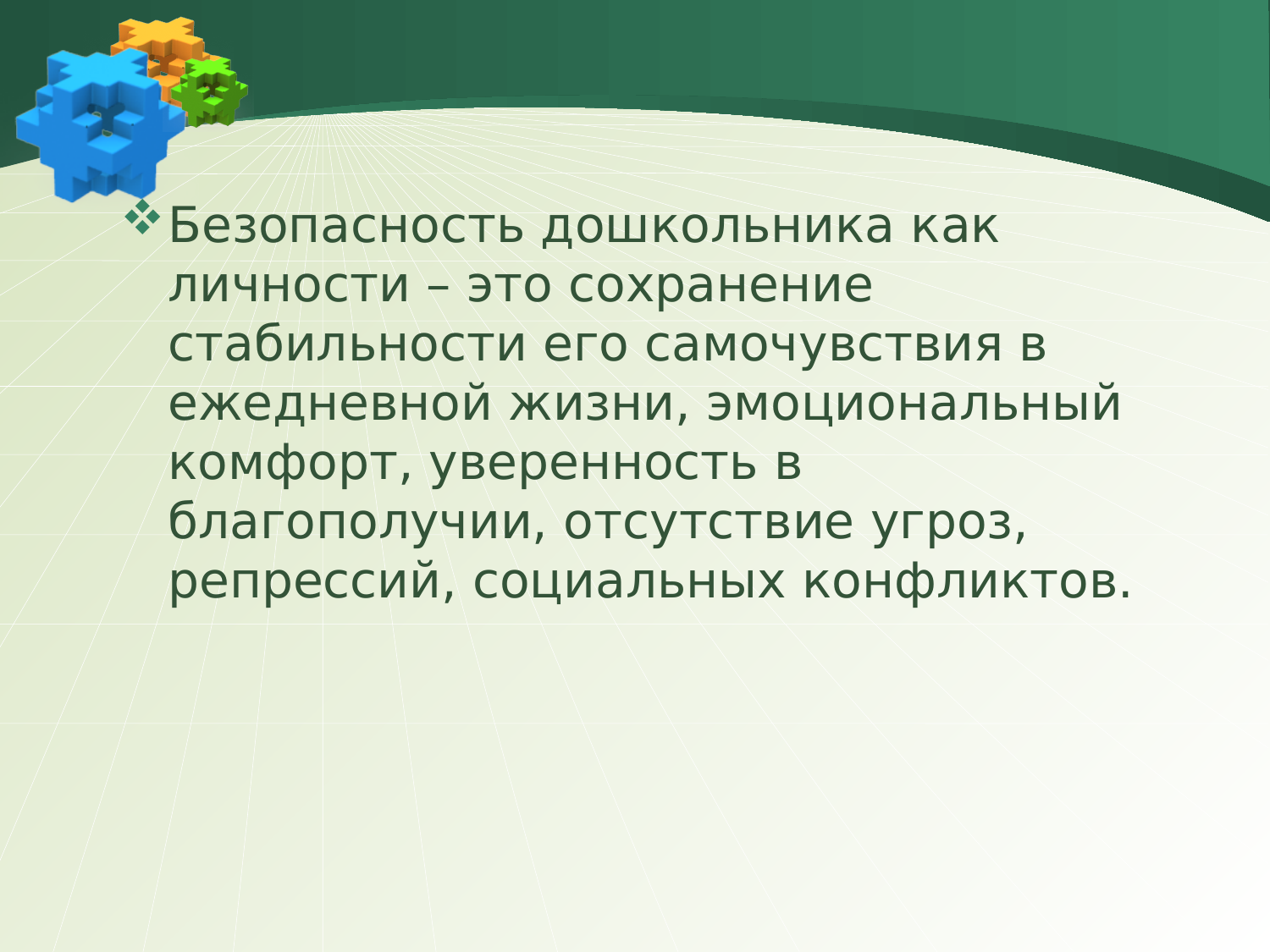

Безопасность дошкольника как личности – это сохранение стабильности его самочувствия в ежедневной жизни, эмоциональный комфорт, уверенность в благополучии, отсутствие угроз, репрессий, социальных конфликтов.